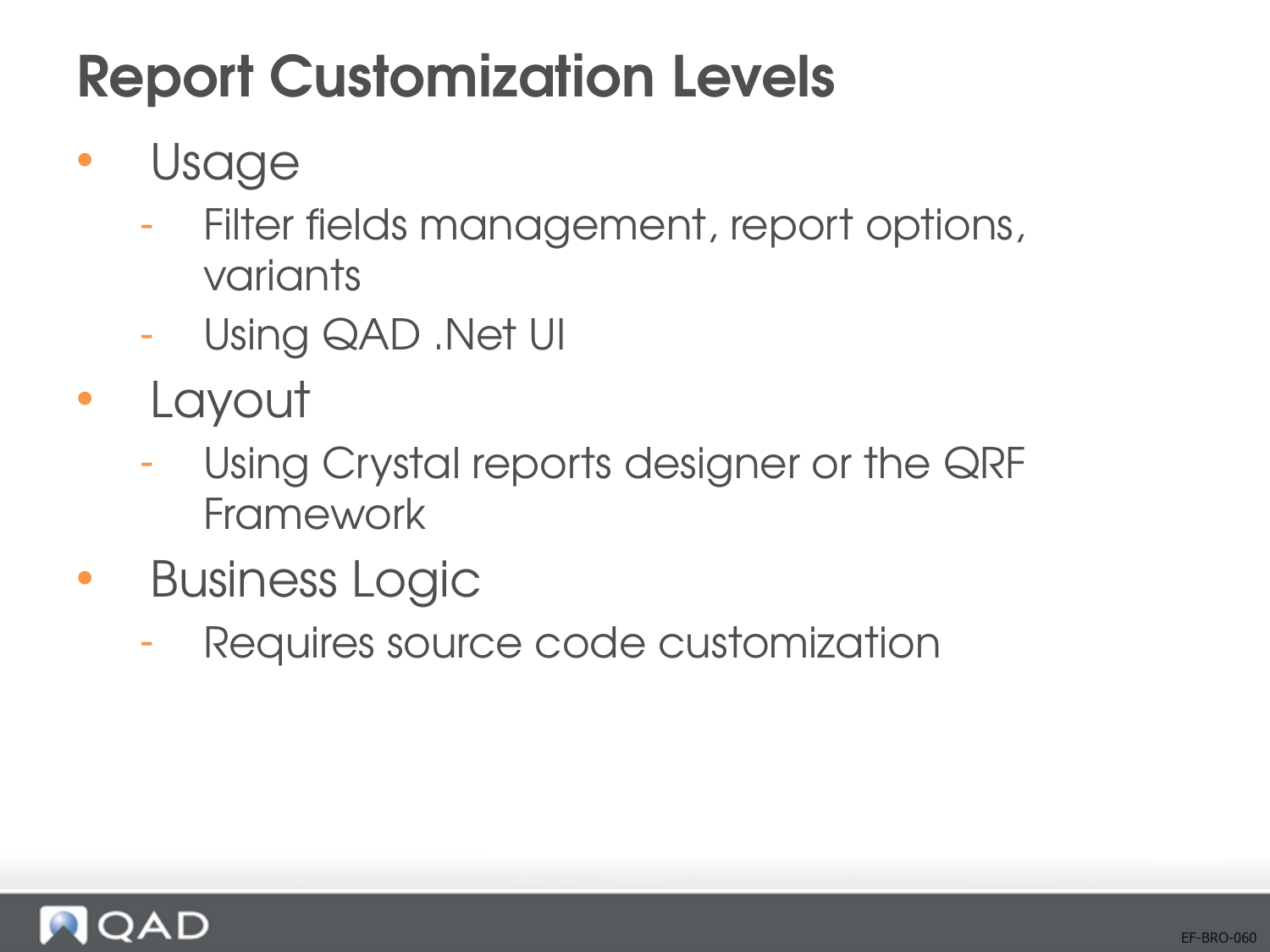

# Report Customization Levels
Usage
Filter fields management, report options, variants
Using QAD .Net UI
Layout
Using Crystal reports designer or the QRF Framework
Business Logic
Requires source code customization

EF-BRO-060